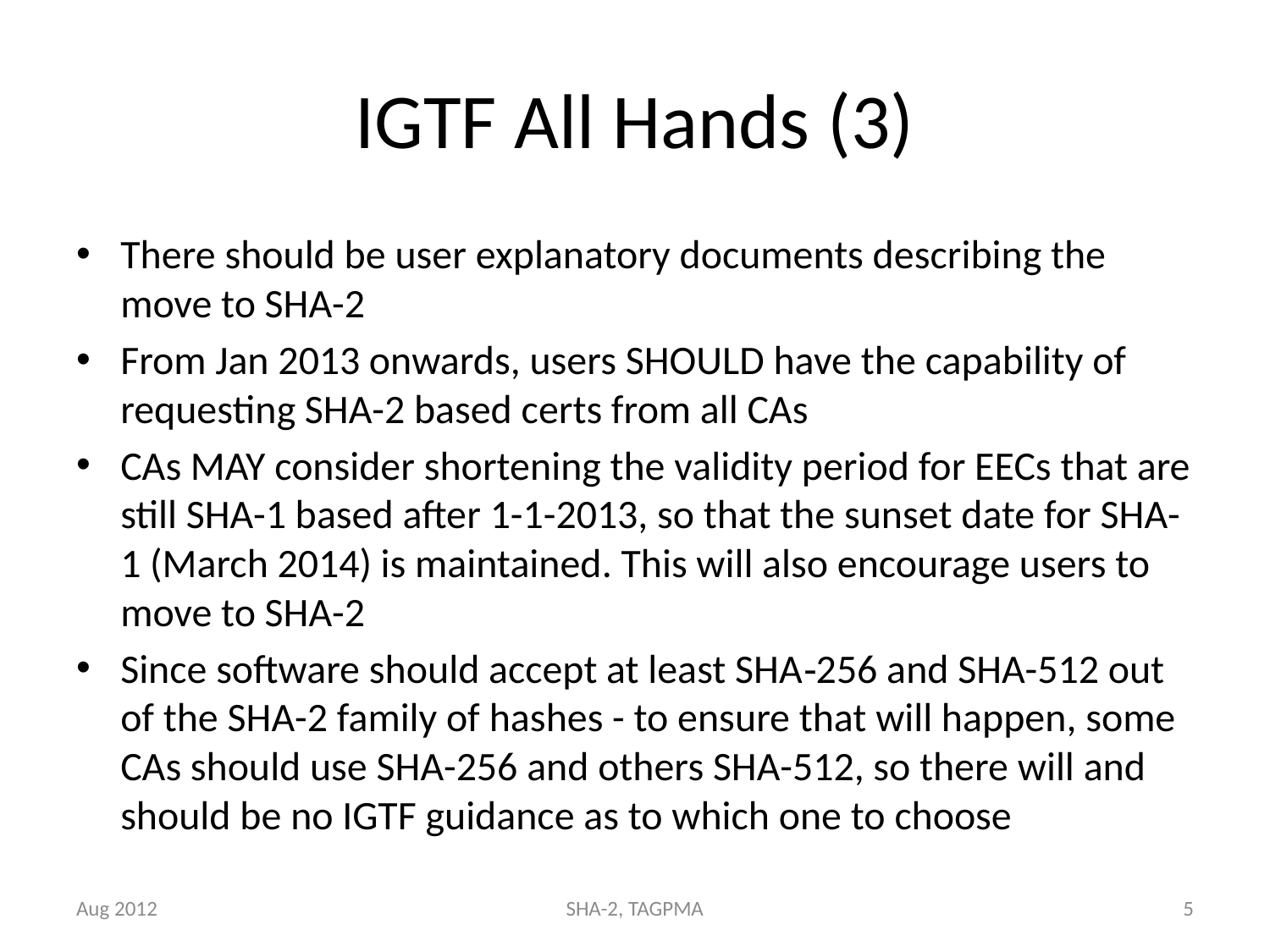

# IGTF All Hands (3)
There should be user explanatory documents describing the move to SHA-2
From Jan 2013 onwards, users SHOULD have the capability of requesting SHA-2 based certs from all CAs
CAs MAY consider shortening the validity period for EECs that are still SHA-1 based after 1-1-2013, so that the sunset date for SHA-1 (March 2014) is maintained. This will also encourage users to move to SHA-2
Since software should accept at least SHA‐256 and SHA-512 out of the SHA-2 family of hashes - to ensure that will happen, some CAs should use SHA-256 and others SHA-512, so there will and should be no IGTF guidance as to which one to choose

Aug 2012
SHA-2, TAGPMA
5